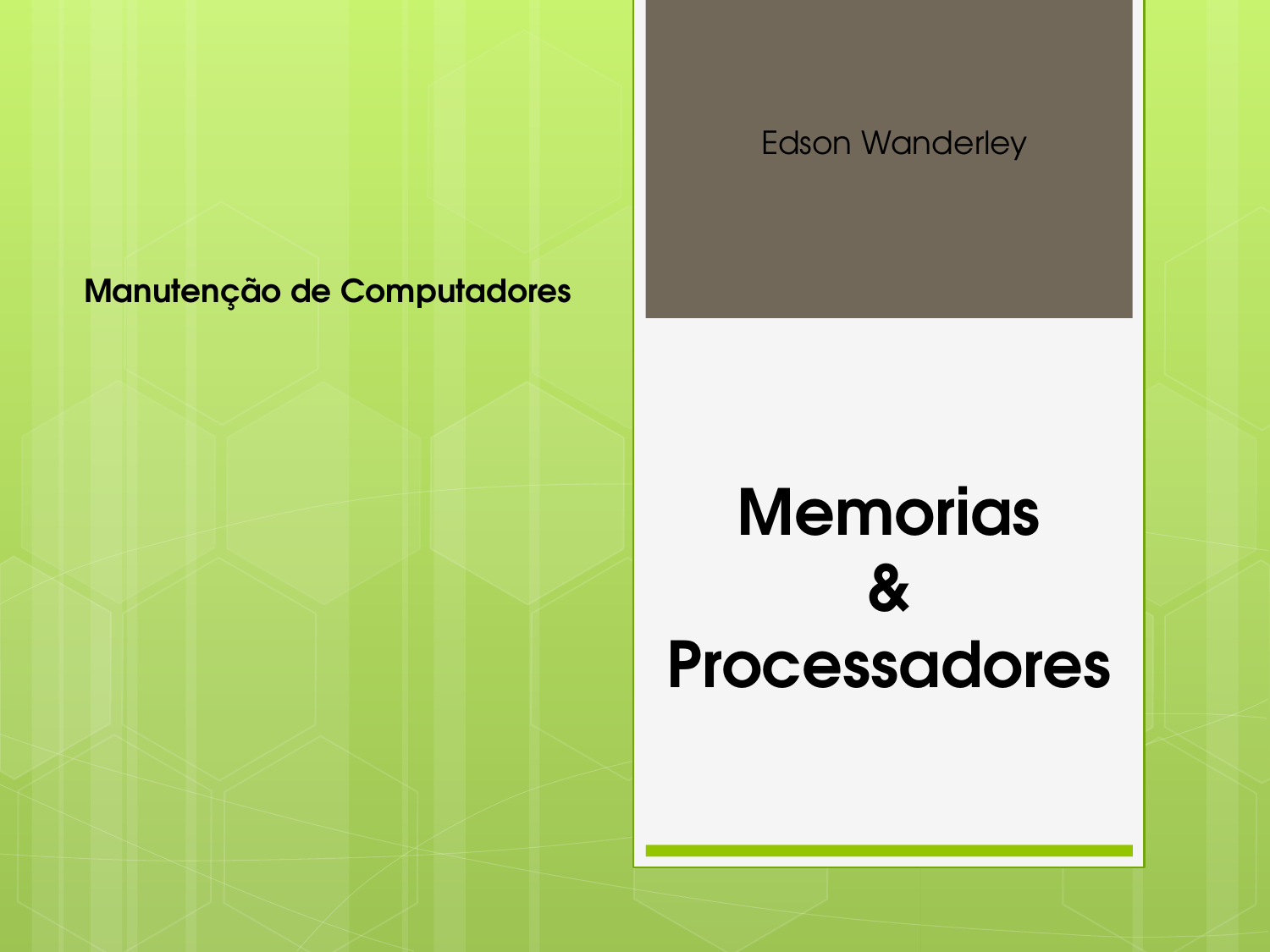

Edson Wanderley
Manutenção de Computadores
Memorias
&
Processadores